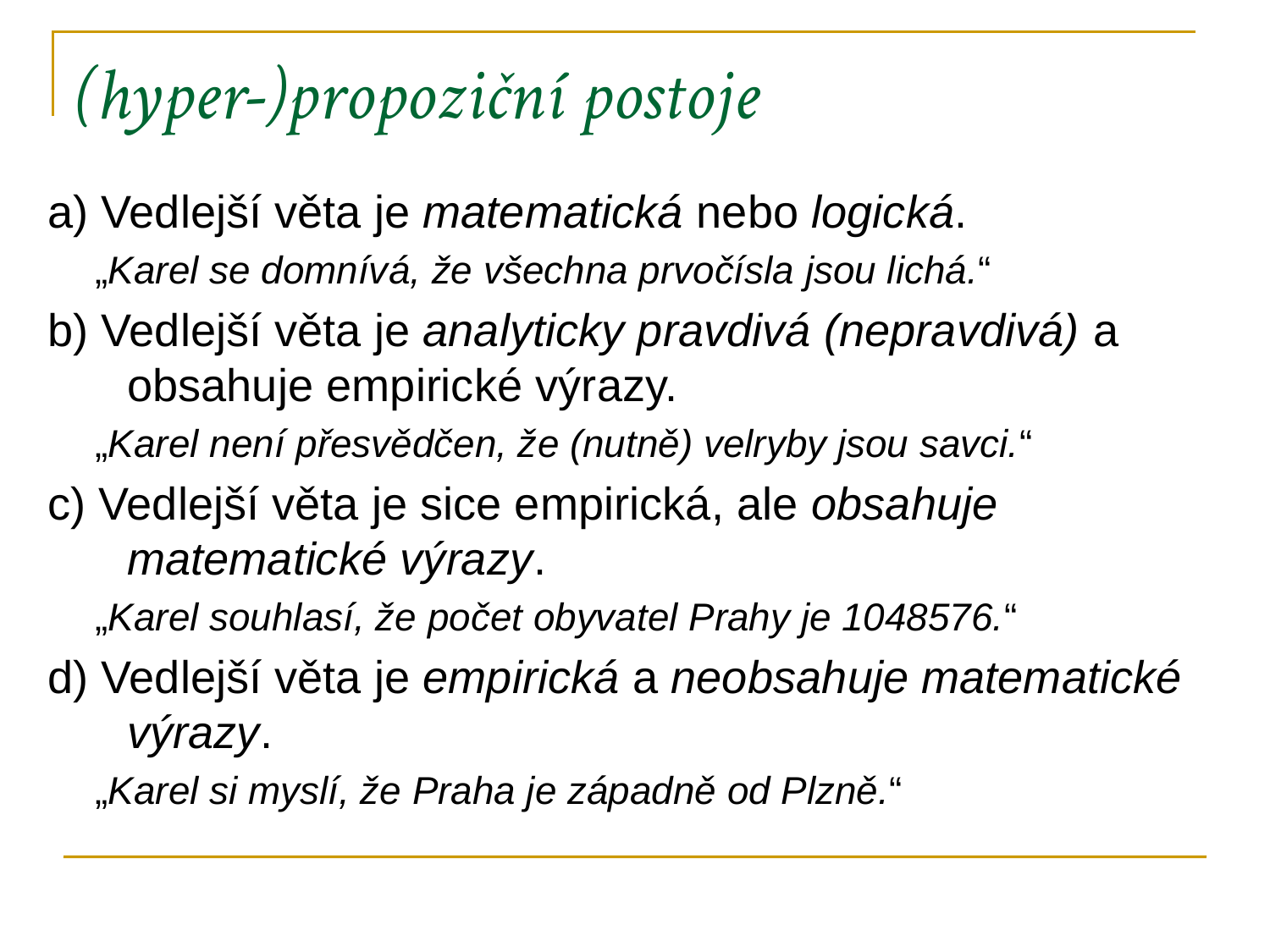

# (hyper-)propoziční postoje
a) Vedlejší věta je matematická nebo logická.
„Karel se domnívá, že všechna prvočísla jsou lichá.“
b) Vedlejší věta je analyticky pravdivá (nepravdivá) a obsahuje empirické výrazy.
„Karel není přesvědčen, že (nutně) velryby jsou savci.“
c) Vedlejší věta je sice empirická, ale obsahuje matematické výrazy.
„Karel souhlasí, že počet obyvatel Prahy je 1048576.“
d) Vedlejší věta je empirická a neobsahuje matematické výrazy.
„Karel si myslí, že Praha je západně od Plzně.“